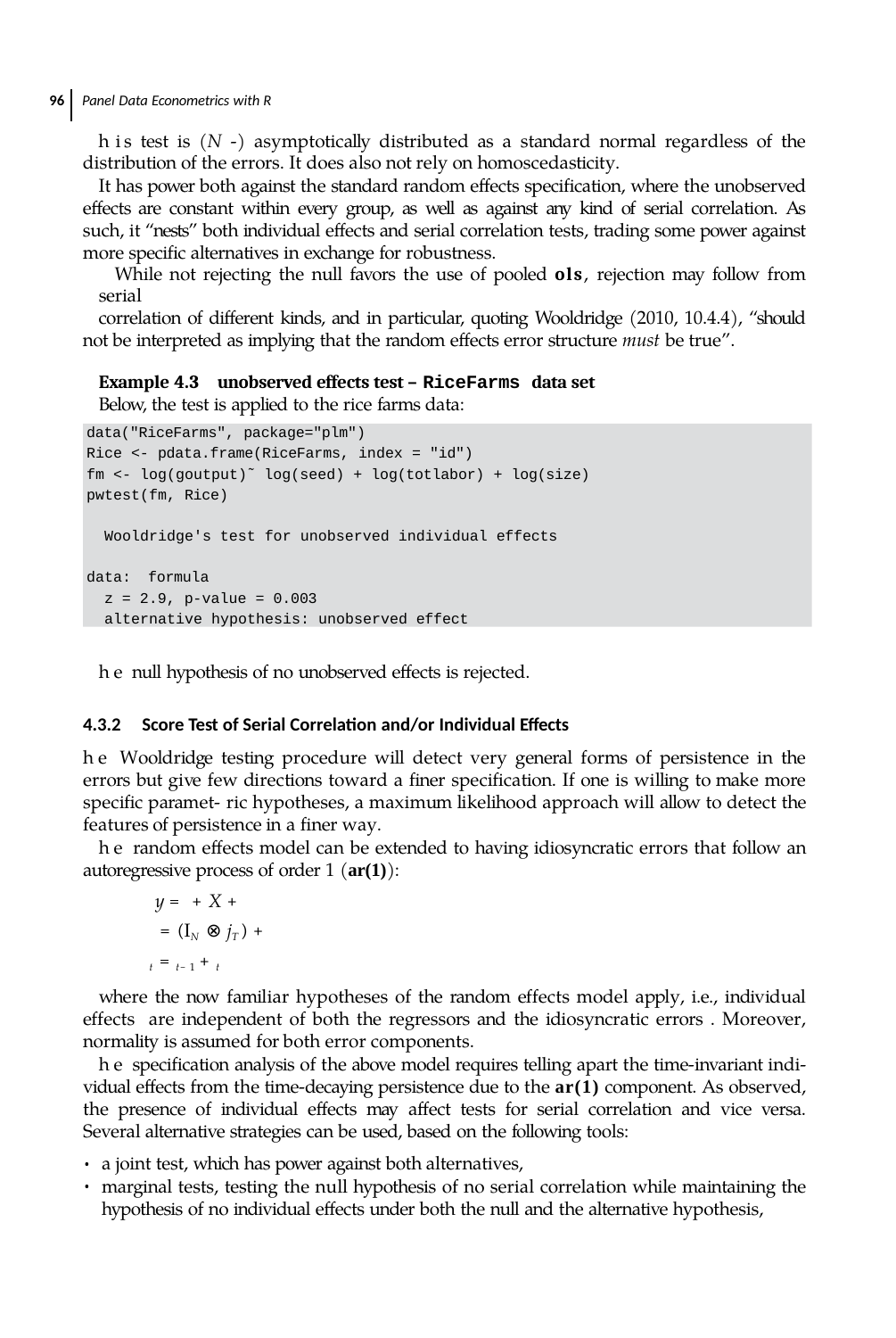

96  Panel Data Econometrics with R

his test is (N -) asymptotically distributed as a standard normal regardless of the distribution of the errors. It does also not rely on homoscedasticity.
It has power both against the standard random effects speciﬁcation, where the unobserved effects are constant within every group, as well as against any kind of serial correlation. As such, it “nests” both individual effects and serial correlation tests, trading some power against more speciﬁc alternatives in exchange for robustness.
While not rejecting the null favors the use of pooled ols, rejection may follow from serial
correlation of different kinds, and in particular, quoting Wooldridge (2010, 10.4.4), “should not be interpreted as implying that the random effects error structure must be true”.

Example 4.3  unobserved effects test – RiceFarms data set
Below, the test is applied to the rice farms data:

data("RiceFarms", package="plm")
Rice <- pdata.frame(RiceFarms, index = "id")
fm <- log(goutput) ̃ log(seed) + log(totlabor) + log(size) pwtest(fm, Rice)
Wooldridge's test for unobserved individual effects data: formula
z = 2.9, p-value = 0.003
alternative hypothesis: unobserved effect
he null hypothesis of no unobserved effects is rejected.

4.3.2  Score Test of Serial Correlation and/or Individual Effects
he Wooldridge testing procedure will detect very general forms of persistence in the errors but give few directions toward a ﬁner speciﬁcation. If one is willing to make more speciﬁc paramet- ric hypotheses, a maximum likelihood approach will allow to detect the features of persistence in a ﬁner way.
he random effects model can be extended to having idiosyncratic errors that follow an autoregressive process of order 1 (ar(1)):
y =  + X +
 = (IN ⊗ jT ) +
t = t−1 + t
where the now familiar hypotheses of the random effects model apply, i.e., individual effects  are independent of both the regressors and the idiosyncratic errors . Moreover, normality is assumed for both error components.
he speciﬁcation analysis of the above model requires telling apart the time-invariant indi- vidual effects from the time-decaying persistence due to the ar(1) component. As observed, the presence of individual effects may affect tests for serial correlation and vice versa. Several alternative strategies can be used, based on the following tools:
a joint test, which has power against both alternatives,
marginal tests, testing the null hypothesis of no serial correlation while maintaining the hypothesis of no individual effects under both the null and the alternative hypothesis,